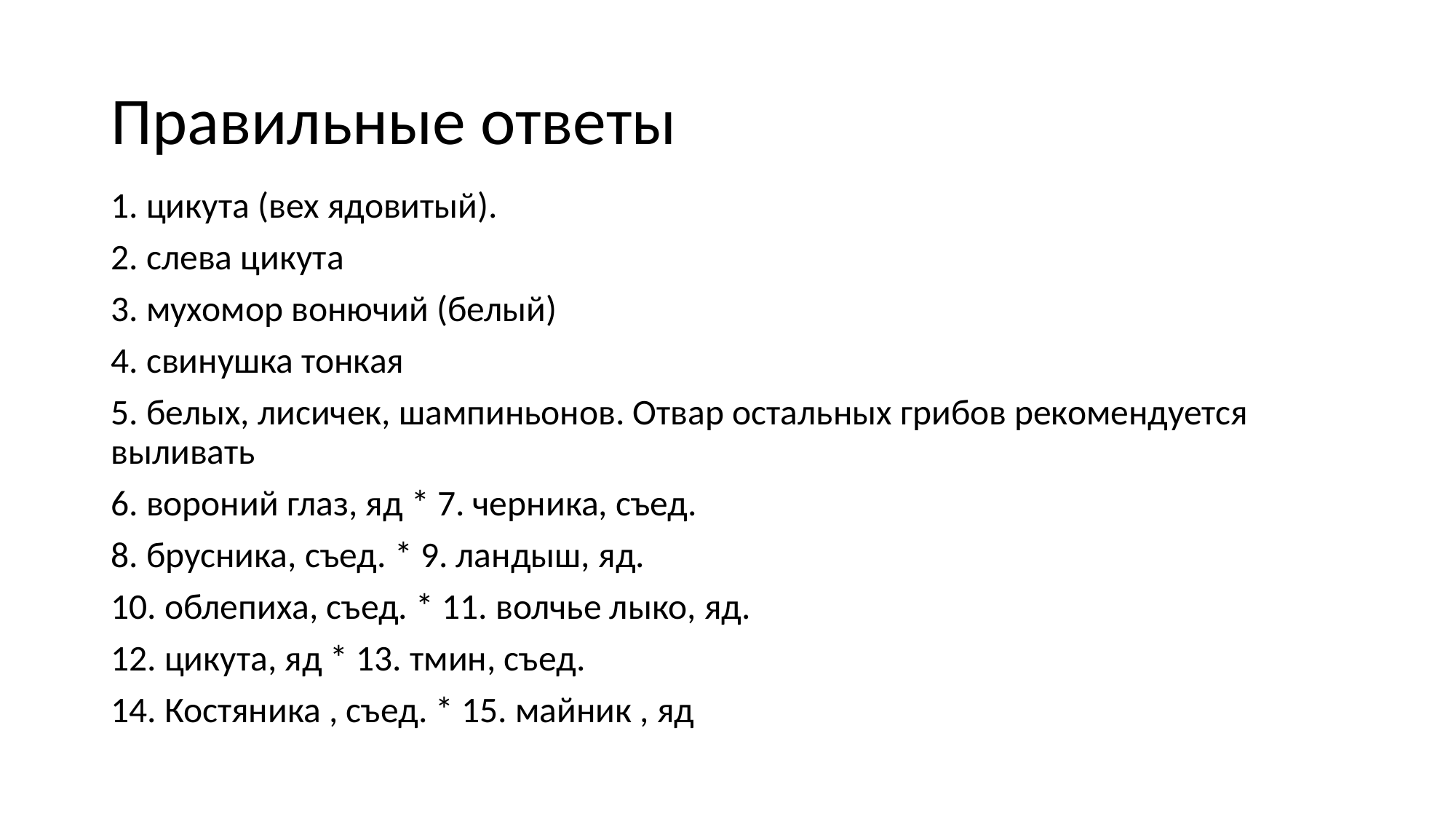

# Правильные ответы
1. цикута (вех ядовитый).
2. слева цикута
3. мухомор вонючий (белый)
4. свинушка тонкая
5. белых, лисичек, шампиньонов. Отвар остальных грибов рекомендуется выливать
6. вороний глаз, яд * 7. черника, съед.
8. брусника, съед. * 9. ландыш, яд.
10. облепиха, съед. * 11. волчье лыко, яд.
12. цикута, яд * 13. тмин, съед.
14. Костяника , съед. * 15. майник , яд